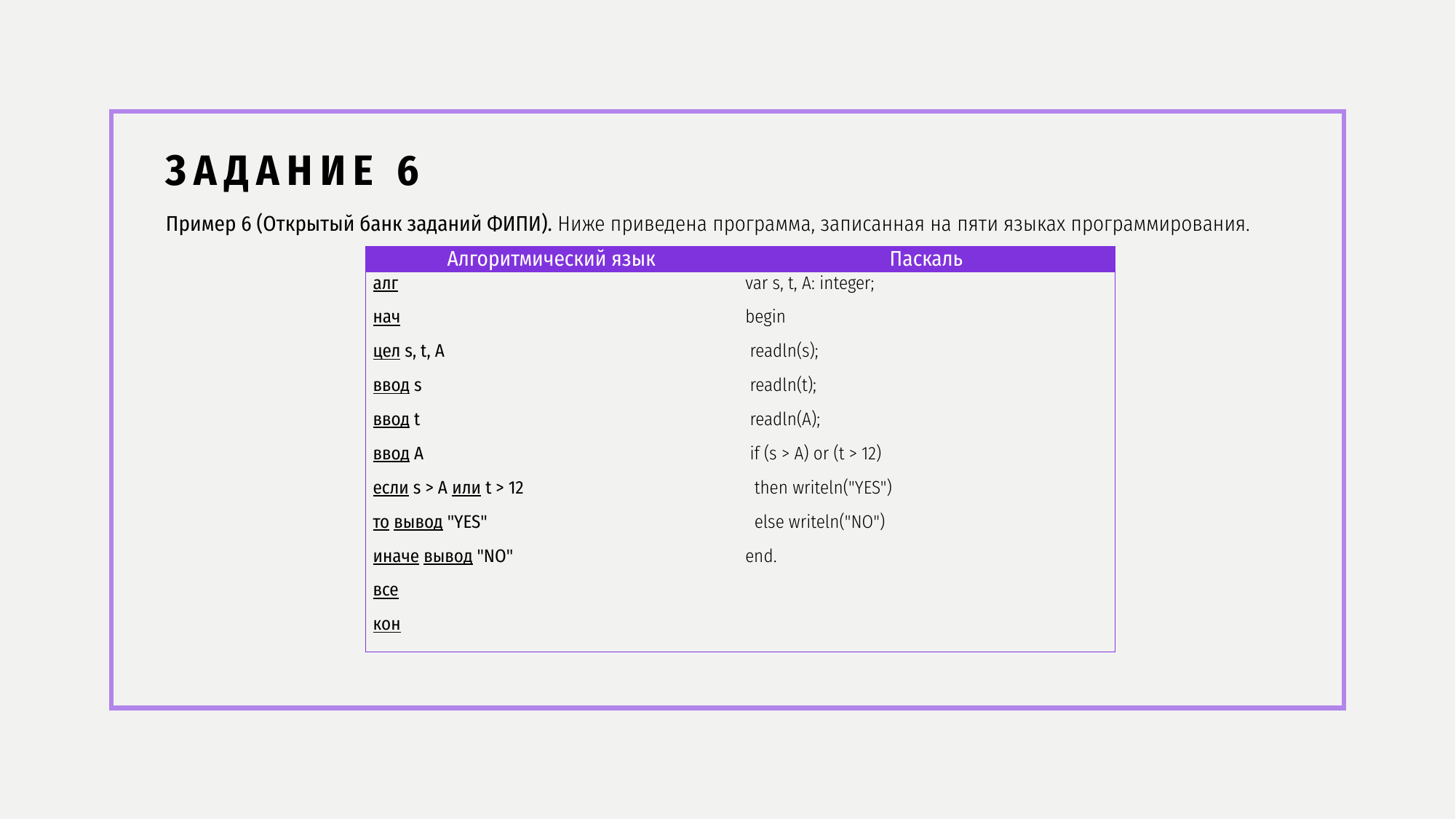

# Задание 6
Пример 6 (Открытый банк заданий ФИПИ). Ниже приведена программа, записанная на пяти языках программирования.
| Алгоритмический язык | Паскаль |
| --- | --- |
| алг нач цел s, t, A ввод s ввод t ввод A если s > A или t > 12 то вывод "YES" иначе вывод "NO" все кон | var s, t, A: integer; begin  readln(s);  readln(t);  readln(A);  if (s > A) or (t > 12)   then writeln("YES")   else writeln("NO") end. |